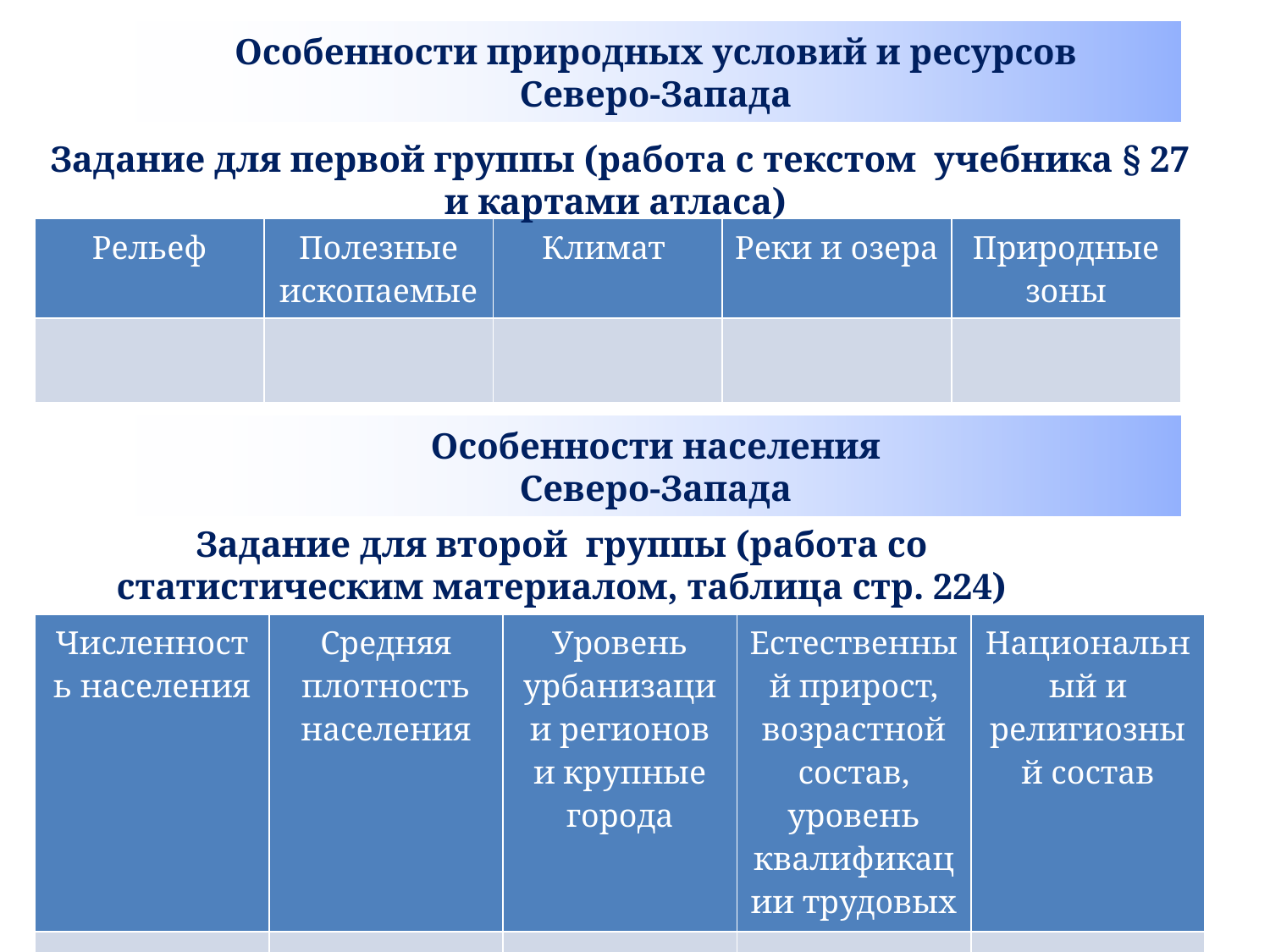

Особенности природных условий и ресурсов
Северо-Запада
Задание для первой группы (работа с текстом  учебника § 27 и картами атласа)
| Рельеф | Полезные ископаемые | Климат | Реки и озера | Природные зоны |
| --- | --- | --- | --- | --- |
|  |  |  |  |  |
Особенности населения
Северо-Запада
Задание для второй  группы (работа со статистическим материалом, таблица стр. 224)
| Численность населения | Средняя плотность населения | Уровень урбанизации регионов и крупные города | Естественный прирост, возрастной состав, уровень квалификации трудовых ресурсов | Национальный и религиозный состав |
| --- | --- | --- | --- | --- |
|  |  |  |  |  |